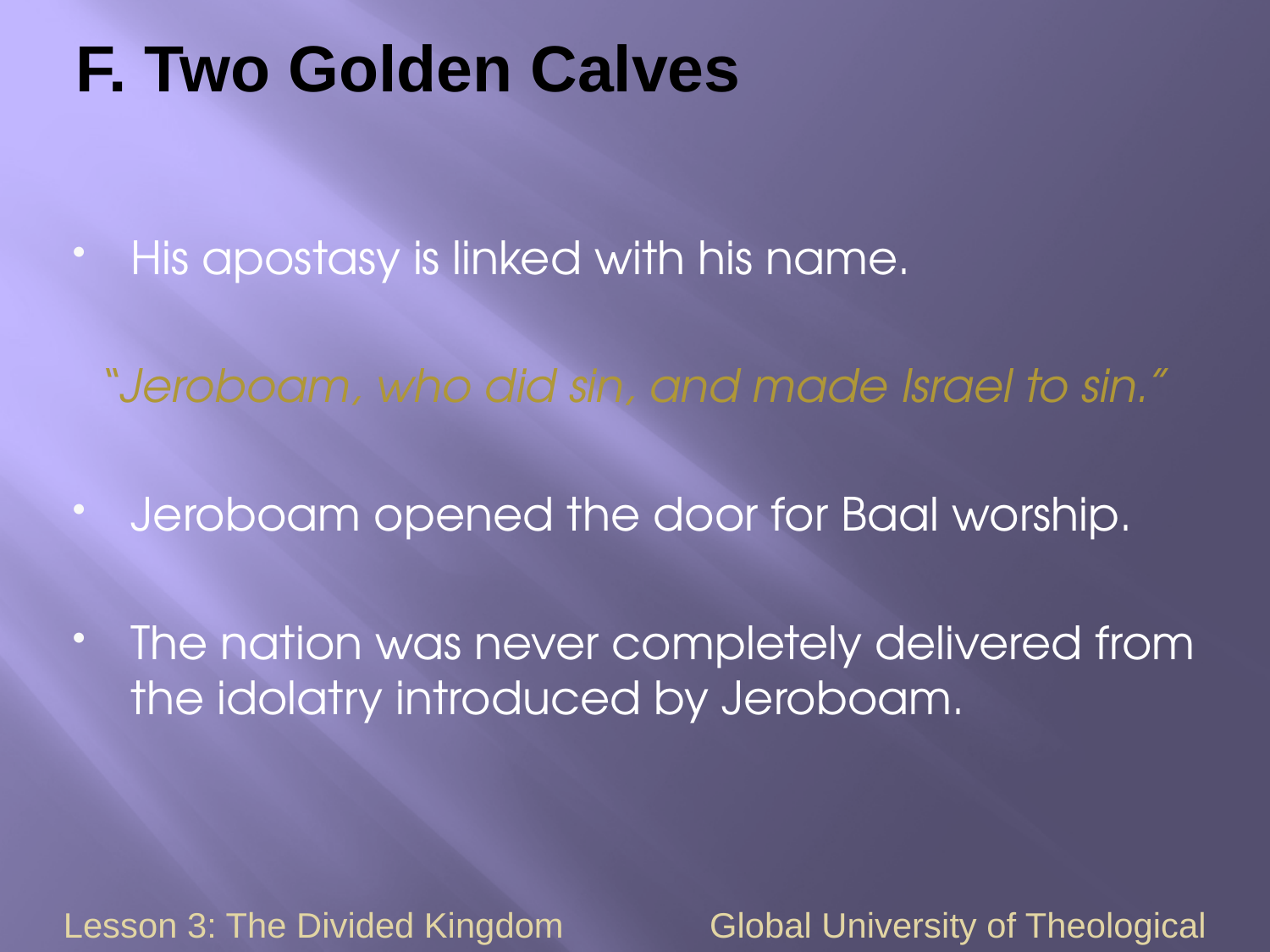

# F. Two Golden Calves
His apostasy is linked with his name.

“Jeroboam, who did sin, and made Israel to sin.”

Jeroboam opened the door for Baal worship.

The nation was never completely delivered from the idolatry introduced by Jeroboam.
Lesson 3: The Divided Kingdom               Global University of Theological Studies